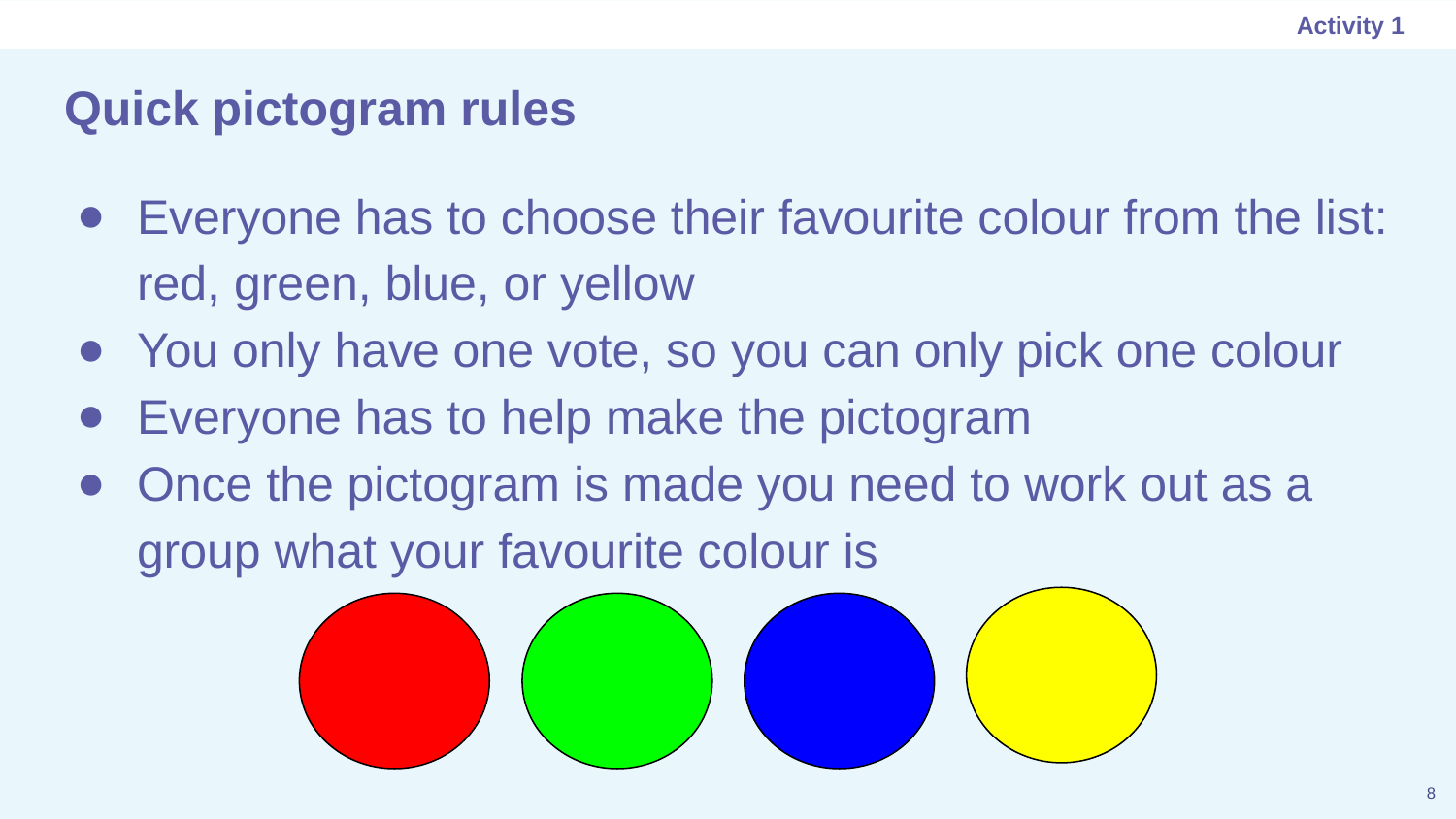

Activity 1
# Quick pictogram rules
Everyone has to choose their favourite colour from the list: red, green, blue, or yellow
You only have one vote, so you can only pick one colour
Everyone has to help make the pictogram
Once the pictogram is made you need to work out as a group what your favourite colour is

8